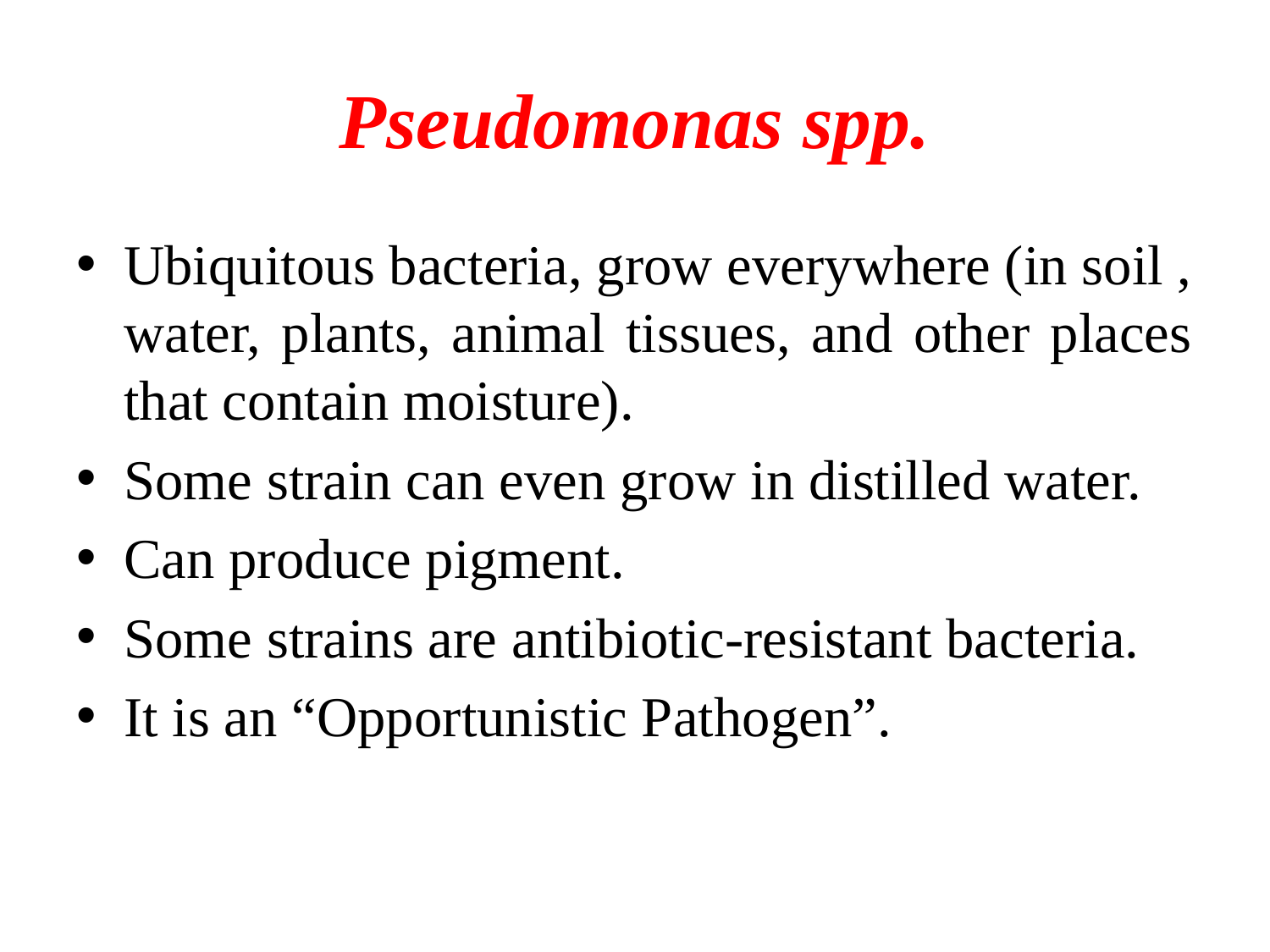

# Pseudomonas spp.
Ubiquitous bacteria, grow everywhere (in soil , water, plants, animal tissues, and other places that contain moisture).
Some strain can even grow in distilled water.
Can produce pigment.
Some strains are antibiotic-resistant bacteria.
It is an “Opportunistic Pathogen”.